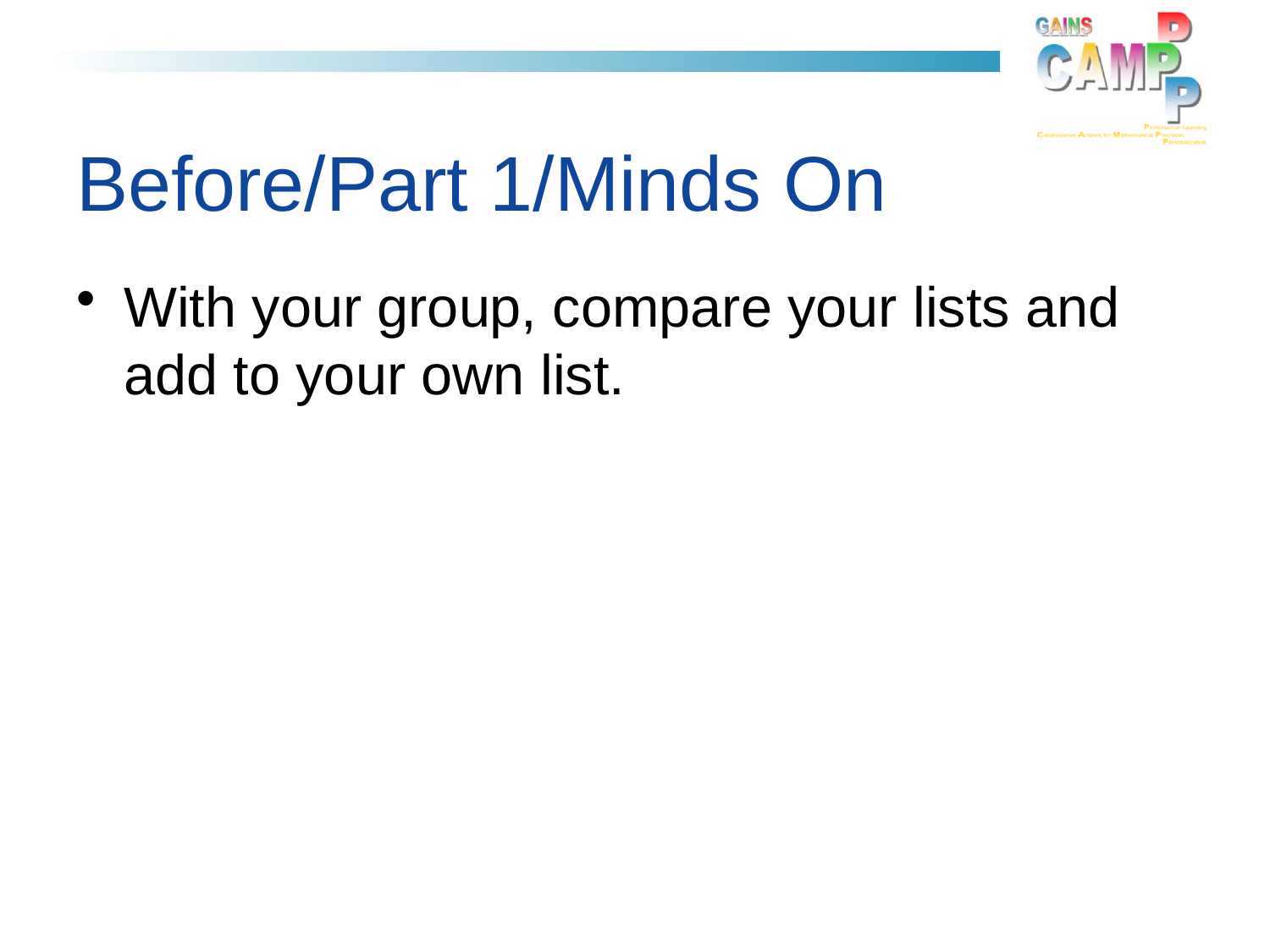

# Before/Part 1/Minds On
With your group, compare your lists and add to your own list.